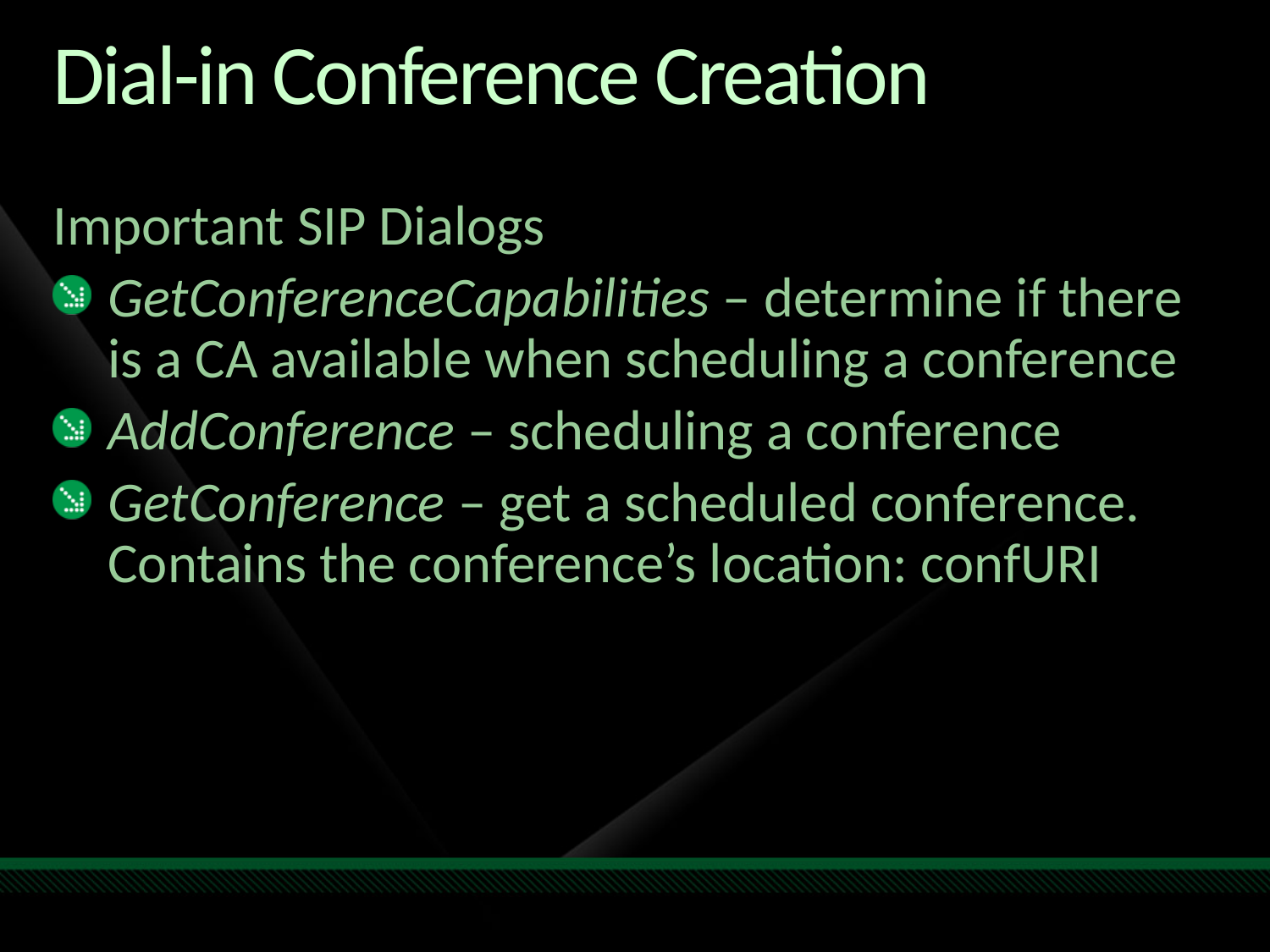

# Dial-in Conference Creation
Important SIP Dialogs
GetConferenceCapabilities – determine if there is a CA available when scheduling a conference
AddConference – scheduling a conference
GetConference – get a scheduled conference. Contains the conference’s location: confURI